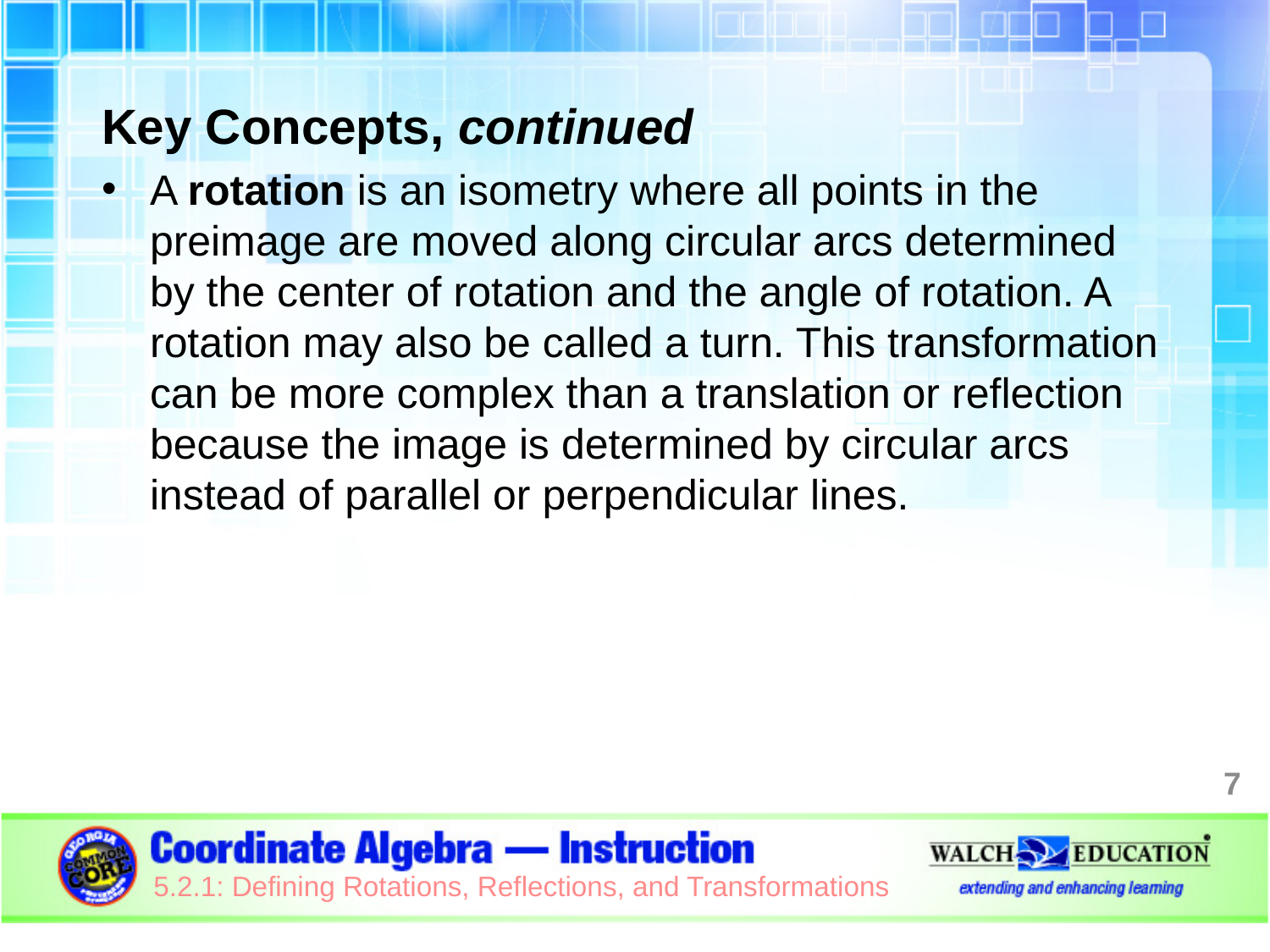

Key Concepts, continued
A rotation is an isometry where all points in the preimage are moved along circular arcs determined by the center of rotation and the angle of rotation. A rotation may also be called a turn. This transformation can be more complex than a translation or reflection because the image is determined by circular arcs instead of parallel or perpendicular lines.
7
5.2.1: Defining Rotations, Reflections, and Transformations